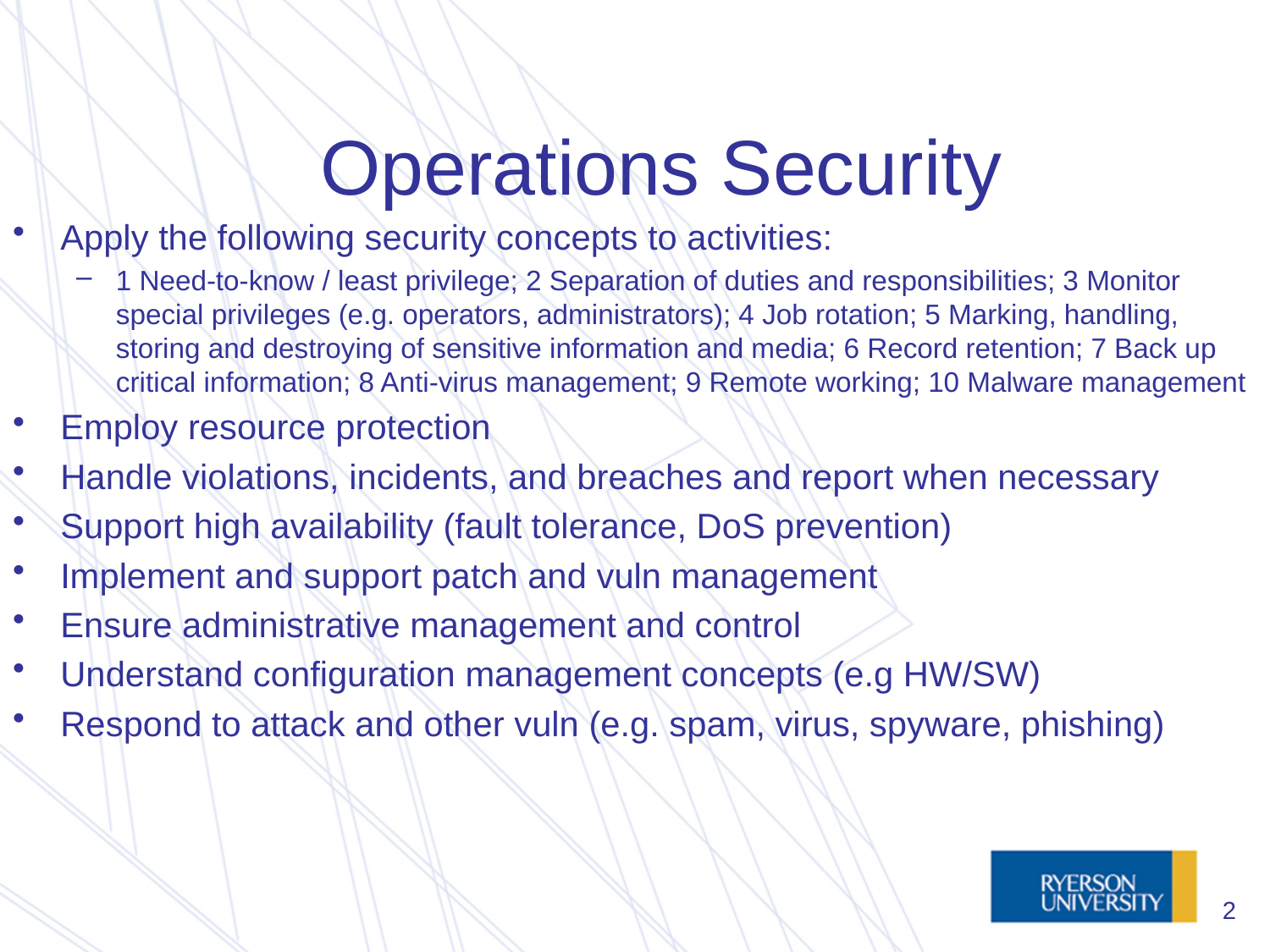

# Operations Security
Apply the following security concepts to activities:
1 Need-to-know / least privilege; 2 Separation of duties and responsibilities; 3 Monitor special privileges (e.g. operators, administrators); 4 Job rotation; 5 Marking, handling, storing and destroying of sensitive information and media; 6 Record retention; 7 Back up critical information; 8 Anti-virus management; 9 Remote working; 10 Malware management
Employ resource protection
Handle violations, incidents, and breaches and report when necessary
Support high availability (fault tolerance, DoS prevention)
Implement and support patch and vuln management
Ensure administrative management and control
Understand configuration management concepts (e.g HW/SW)
Respond to attack and other vuln (e.g. spam, virus, spyware, phishing)
2